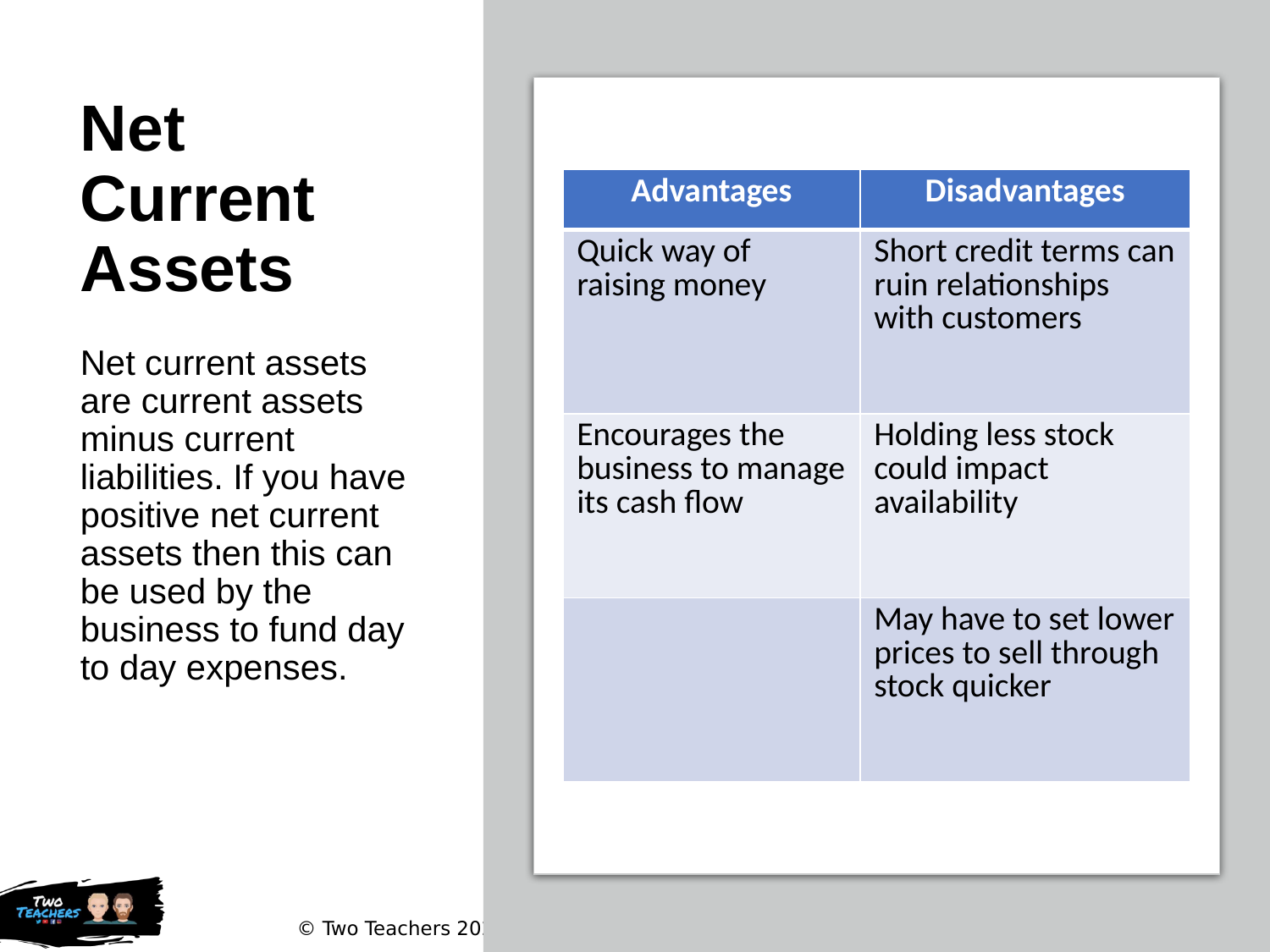

# Net Current Assets
| Advantages | Disadvantages |
| --- | --- |
| Quick way of raising money | Short credit terms can ruin relationships with customers |
| Encourages the business to manage its cash flow | Holding less stock could impact availability |
|  | May have to set lower prices to sell through stock quicker |
Net current assets are current assets minus current liabilities. If you have positive net current assets then this can be used by the business to fund day to day expenses.